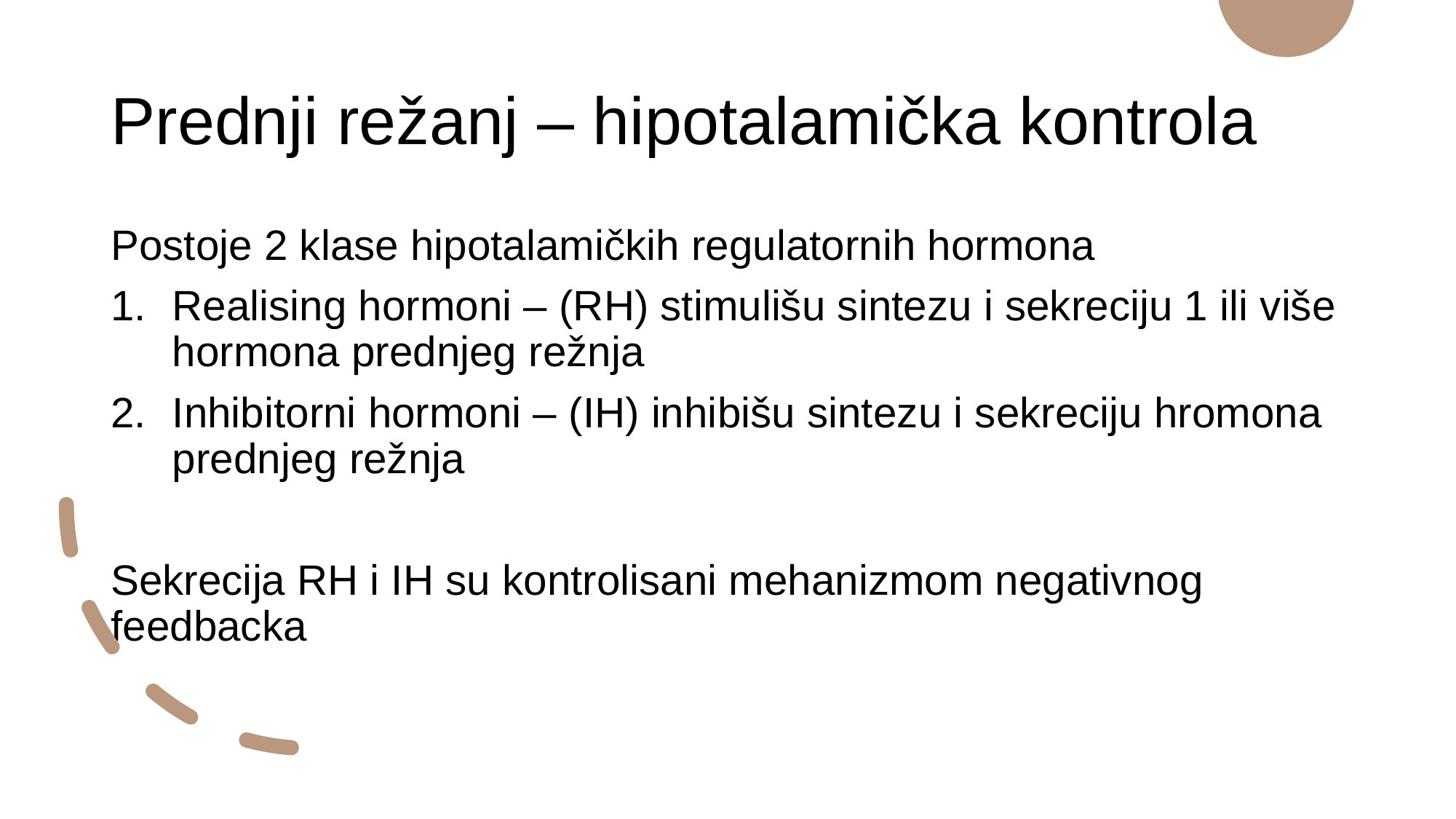

# Prednji režanj – hipotalamička kontrola
Postoje 2 klase hipotalamičkih regulatornih hormona
Realising hormoni – (RH) stimulišu sintezu i sekreciju 1 ili više hormona prednjeg režnja
Inhibitorni hormoni – (IH) inhibišu sintezu i sekreciju hromona prednjeg režnja

Sekrecija RH i IH su kontrolisani mehanizmom negativnog feedbacka